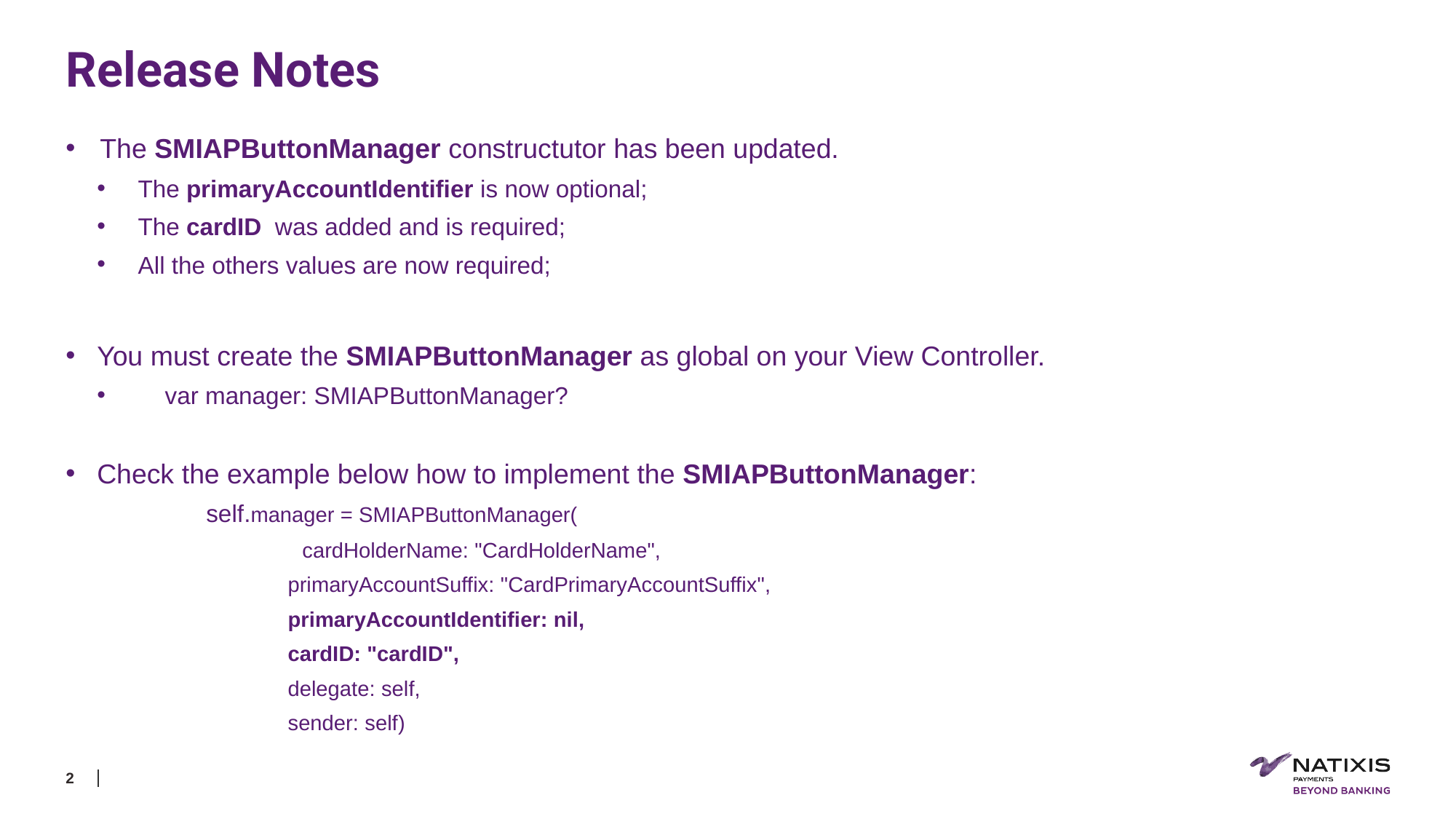

# Release Notes
The SMIAPButtonManager constructutor has been updated.
The primaryAccountIdentifier is now optional;
The cardID  was added and is required;
All the others values are now required;

You must create the SMIAPButtonManager as global on your View Controller.
    var manager: SMIAPButtonManager?

Check the example below how to implement the SMIAPButtonManager:
	self.manager = SMIAPButtonManager(
	                cardHolderName: "CardHolderName",
                                     primaryAccountSuffix: "CardPrimaryAccountSuffix",
                                     primaryAccountIdentifier: nil,
                                     cardID: "cardID",
                                     delegate: self,
                                     sender: self)
2